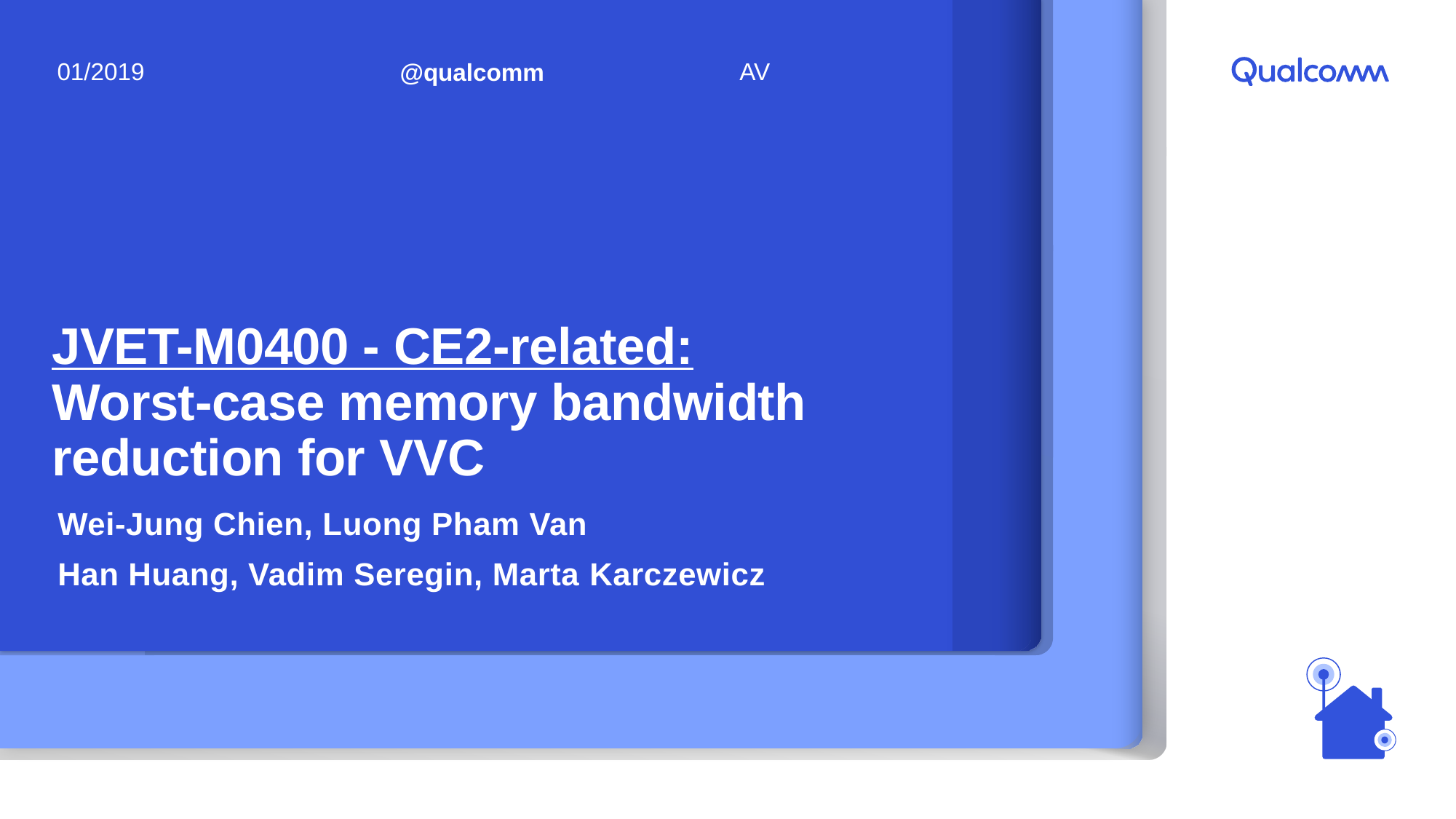

AV
01/2019
@qualcomm
# JVET-M0400 - CE2-related: Worst-case memory bandwidth reduction for VVC
Wei-Jung Chien, Luong Pham Van
Han Huang, Vadim Seregin, Marta Karczewicz